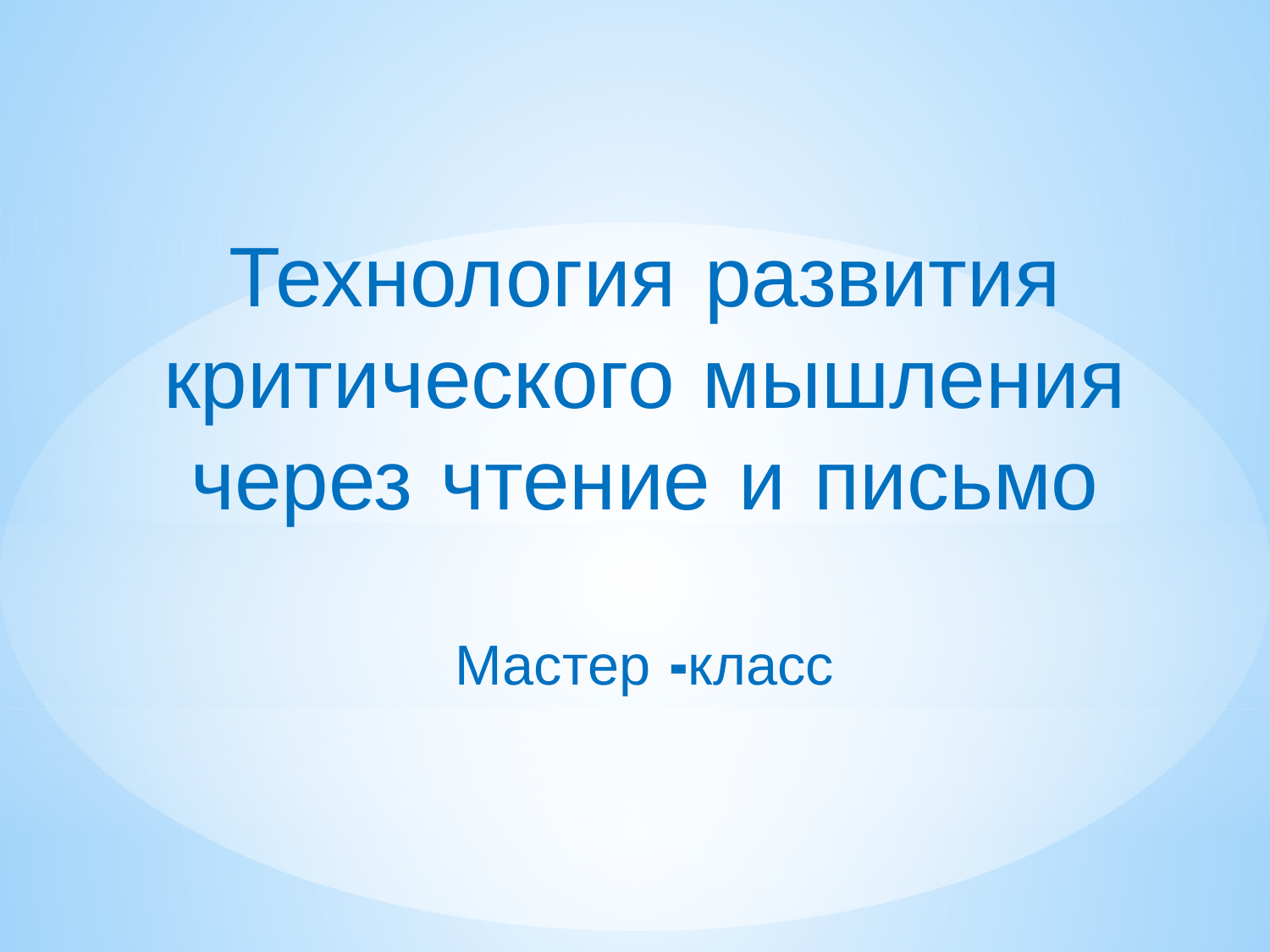

Технология развития критического мышления через чтение и письмо

Мастер -класс